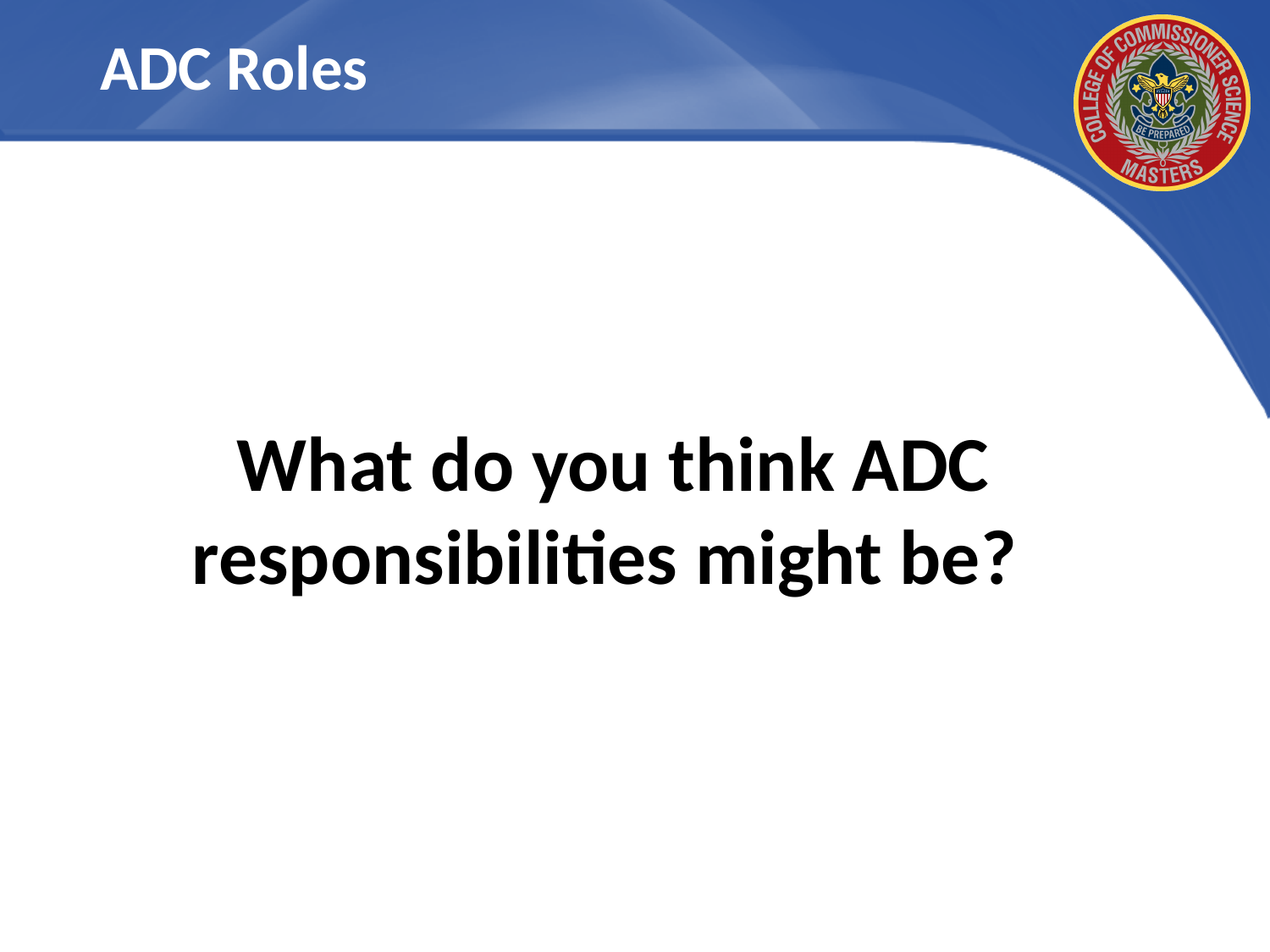

# ADC Roles
What do you think ADC responsibilities might be?